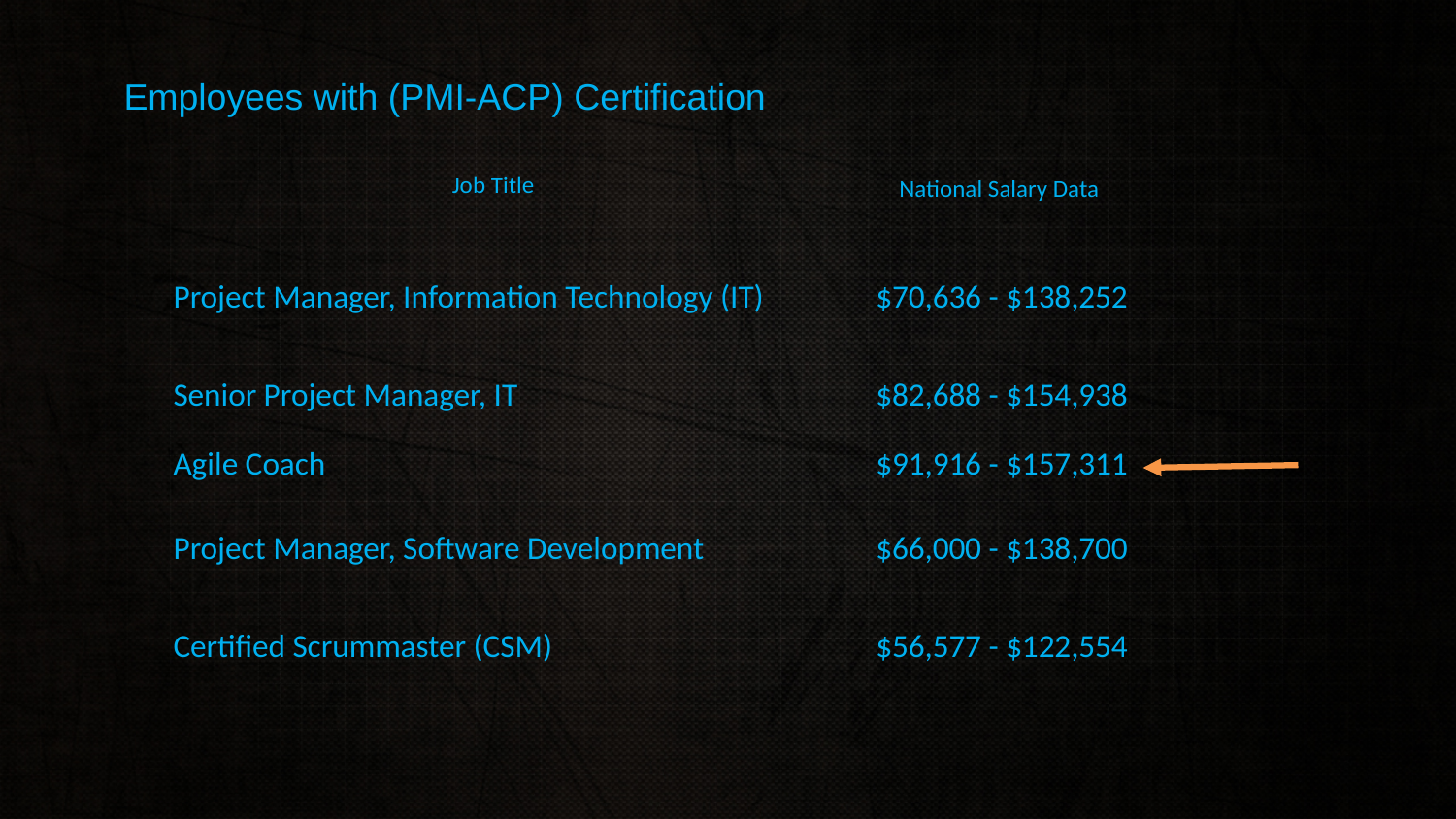

Employees with (PMI-ACP) Certification
| Job Title | National Salary Data |
| --- | --- |
| Project Manager, Information Technology (IT) | $70,636 - $138,252 |
| Senior Project Manager, IT | $82,688 - $154,938 |
| Agile Coach | $91,916 - $157,311 |
| Project Manager, Software Development | $66,000 - $138,700 |
| Certified Scrummaster (CSM) | $56,577 - $122,554 |